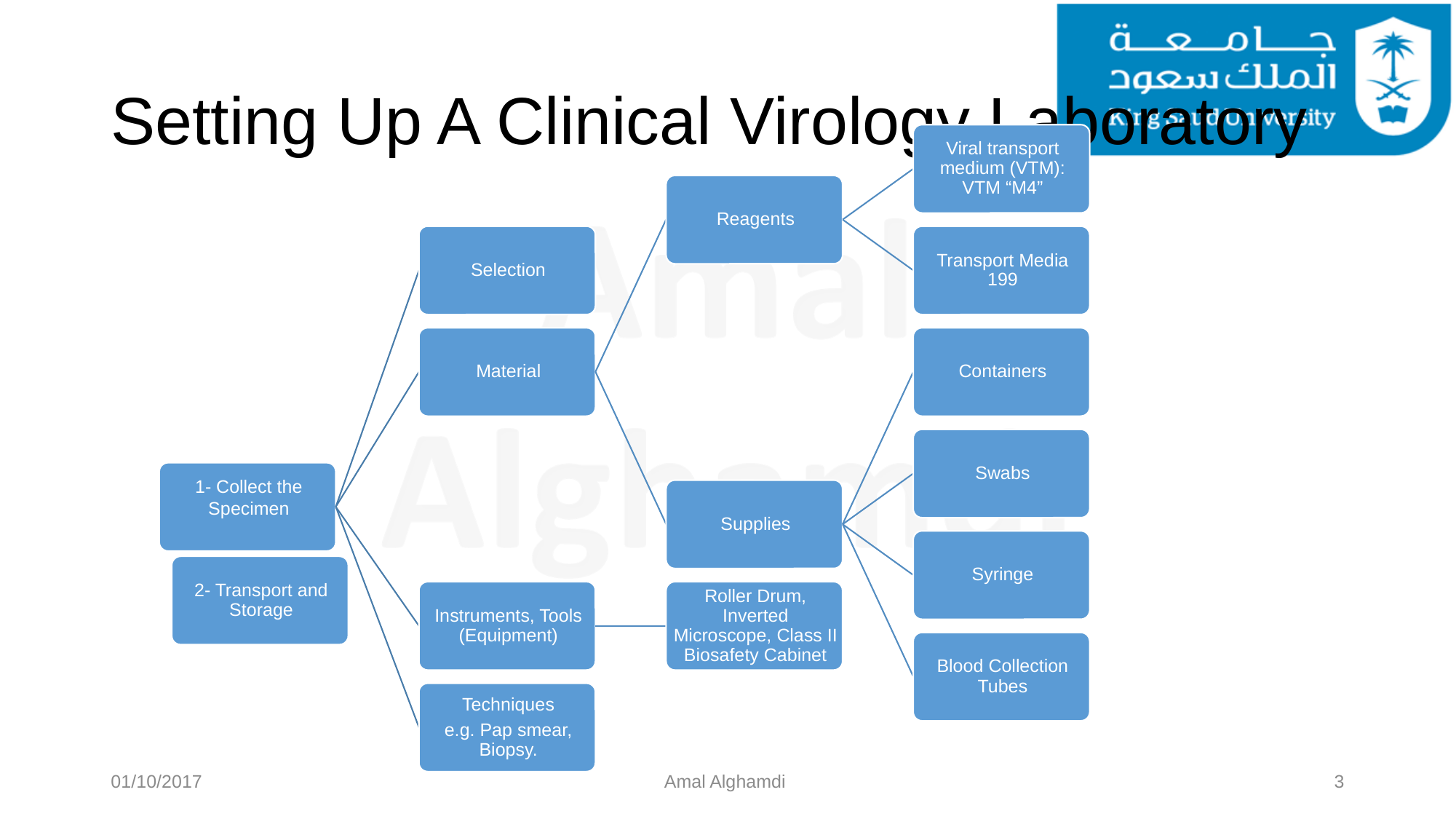

# Setting Up A Clinical Virology Laboratory
1- Collect the Specimen

Selection

Material

Reagents

Viral transport medium (VTM): VTM “M4”

Transport Media 199

Supplies

Containers

Swabs

Syringe

Blood Collection Tubes

Instruments, Tools (Equipment)

Roller Drum, Inverted Microscope, Class II Biosafety Cabinet

Techniques
e.g. Pap smear, Biopsy.
2- Transport and Storage
01/10/2017
Amal Alghamdi
3